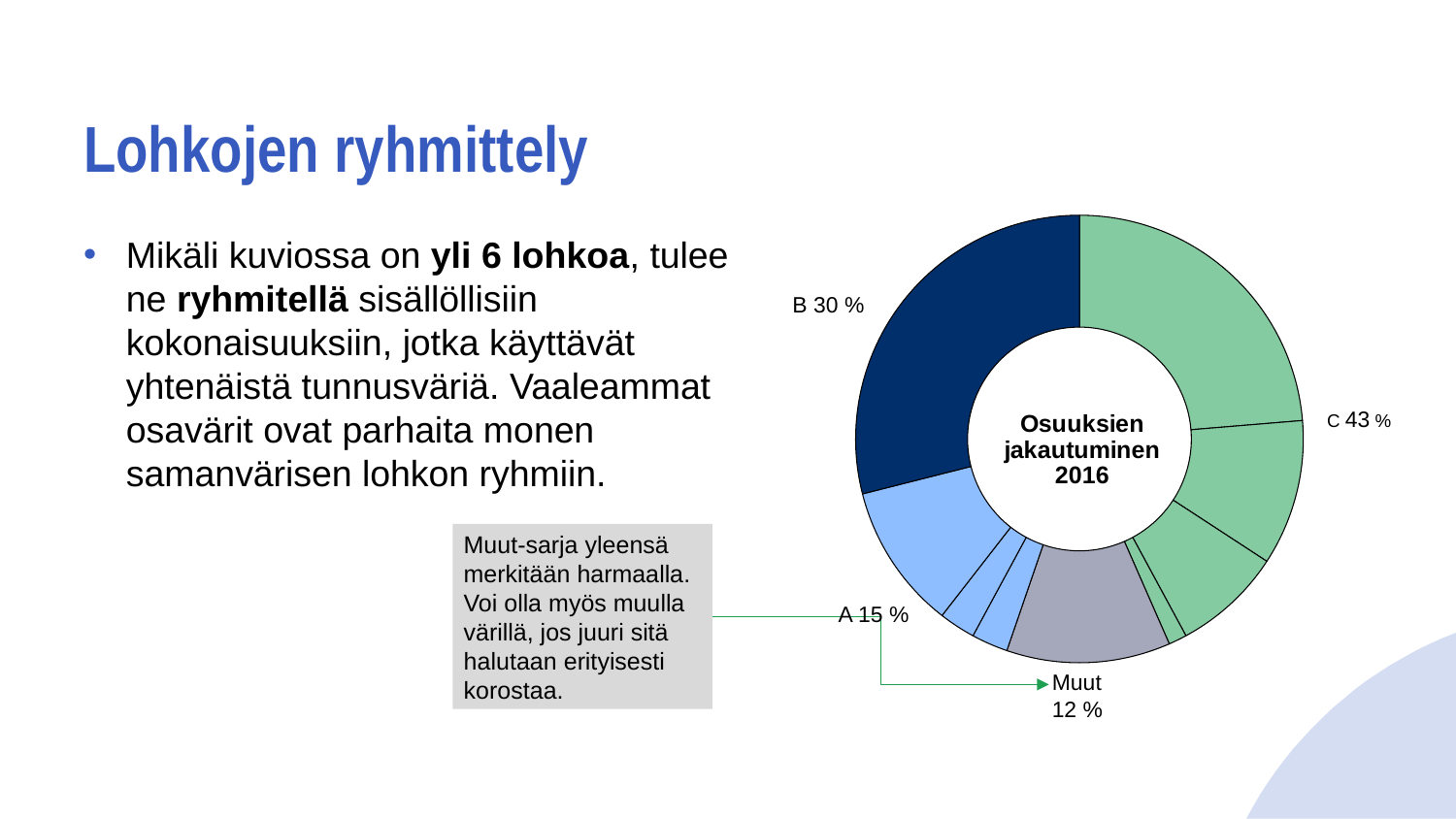

# Lohkojen ryhmittely

### Chart: Osuuksien
jakautuminen
2016

| Category |  |
|---|---|
| UNICEF | 9.0 |
| UNDP | 4.0 |
| UNWOMEN | 3.0 |
| muut YK-järjestöt | 0.5 |
| ILO | 4.5 |
| Euroopan Unioni | 1.0 |
| EBRD | 1.0 |
| muut yht. | 4.0 |
| Maailmanpankki | 11.0 |
Mikäli kuviossa on yli 6 lohkoa, tulee ne ryhmitellä sisällöllisiin kokonaisuuksiin, jotka käyttävät yhtenäistä tunnusväriä. Vaaleammat osavärit ovat parhaita monen samanvärisen lohkon ryhmiin.

B 30 %
C 43 %
Muut-sarja yleensä merkitään harmaalla. Voi olla myös muulla värillä, jos juuri sitä halutaan erityisesti korostaa.
A 15 %
Muut 12 %